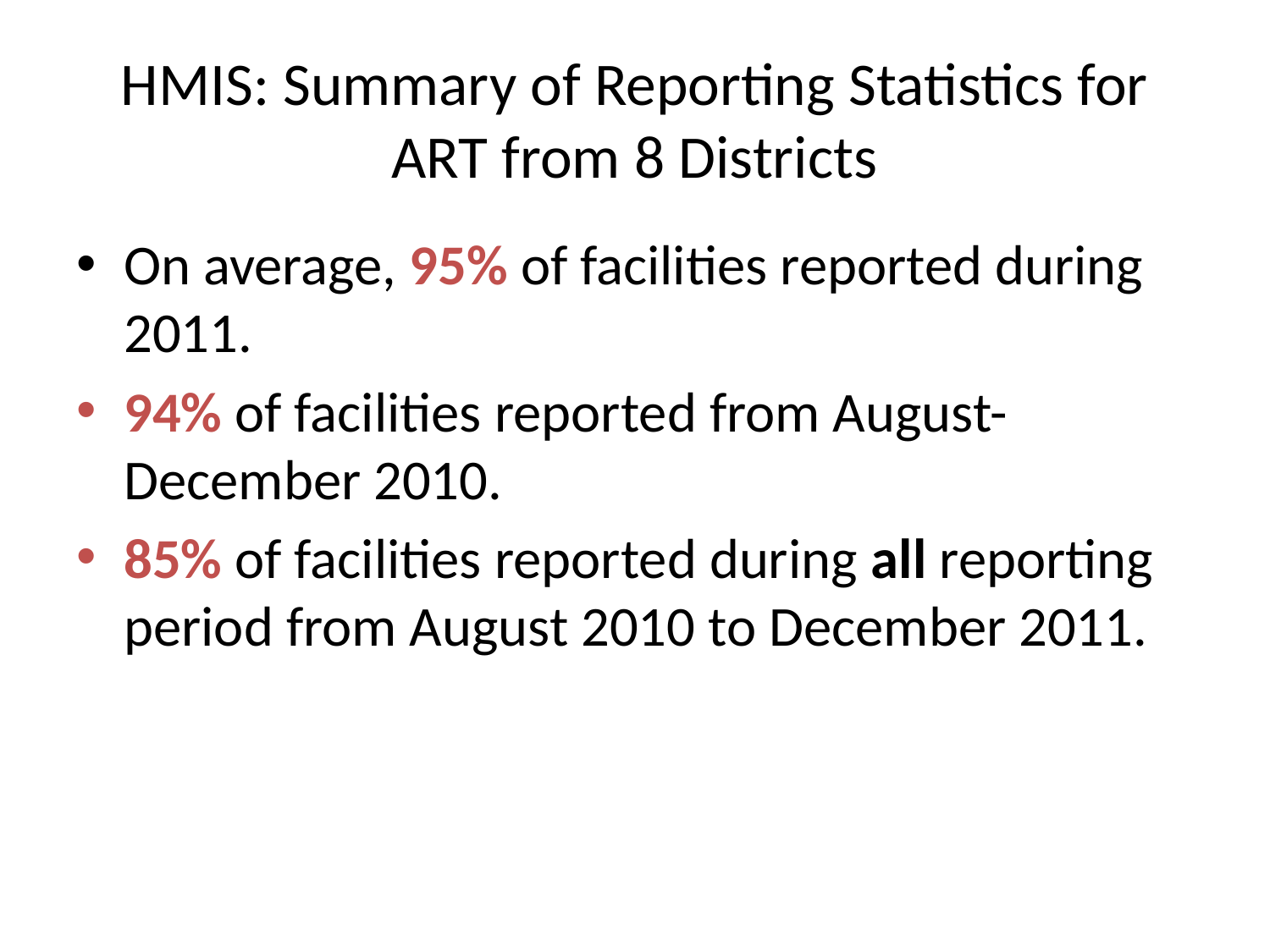

# HMIS: Summary of Reporting Statistics for ART from 8 Districts
On average, 95% of facilities reported during 2011.
94% of facilities reported from August-December 2010.
85% of facilities reported during all reporting period from August 2010 to December 2011.